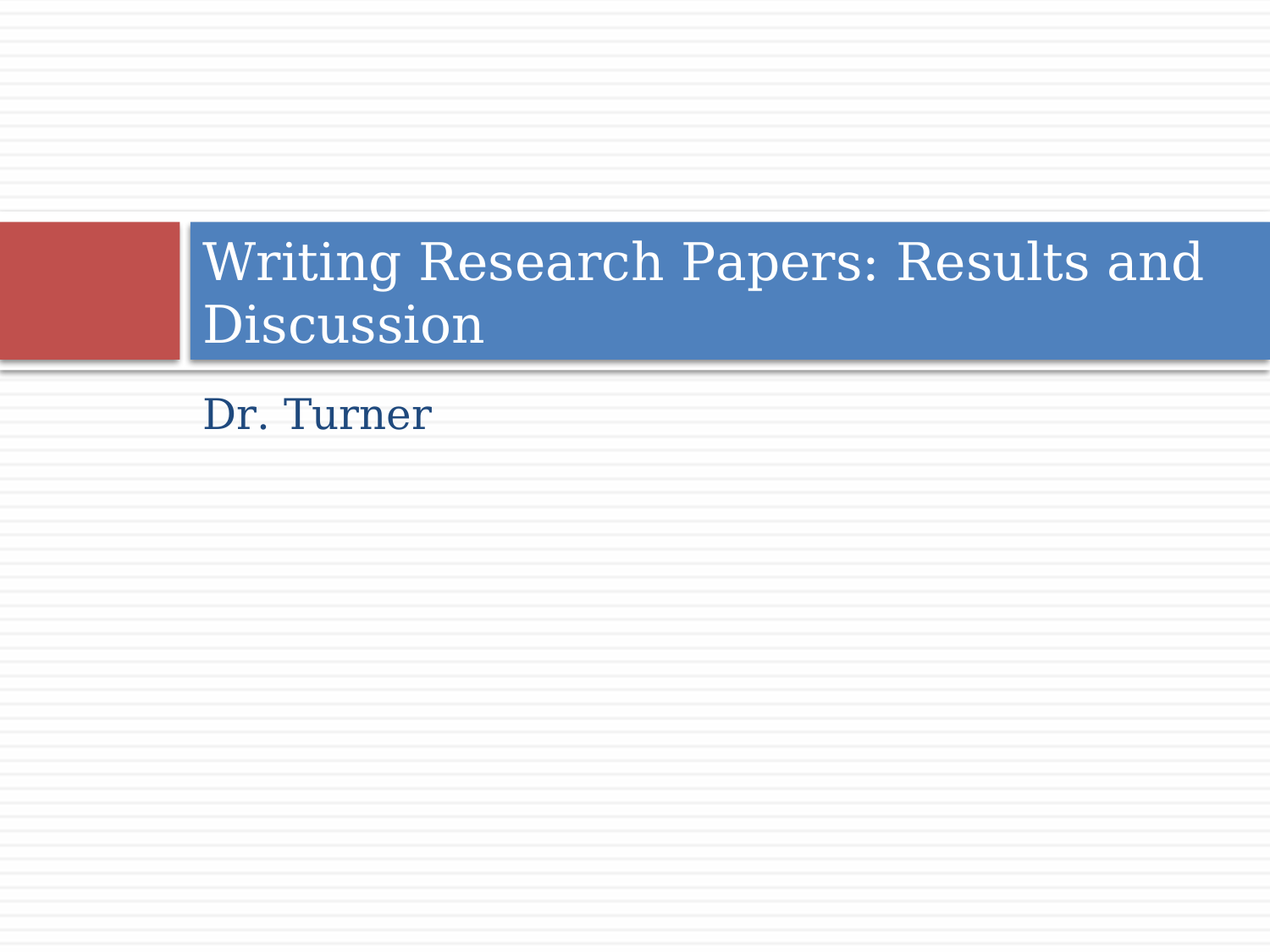

# Writing Research Papers: Results and Discussion
Dr. Turner